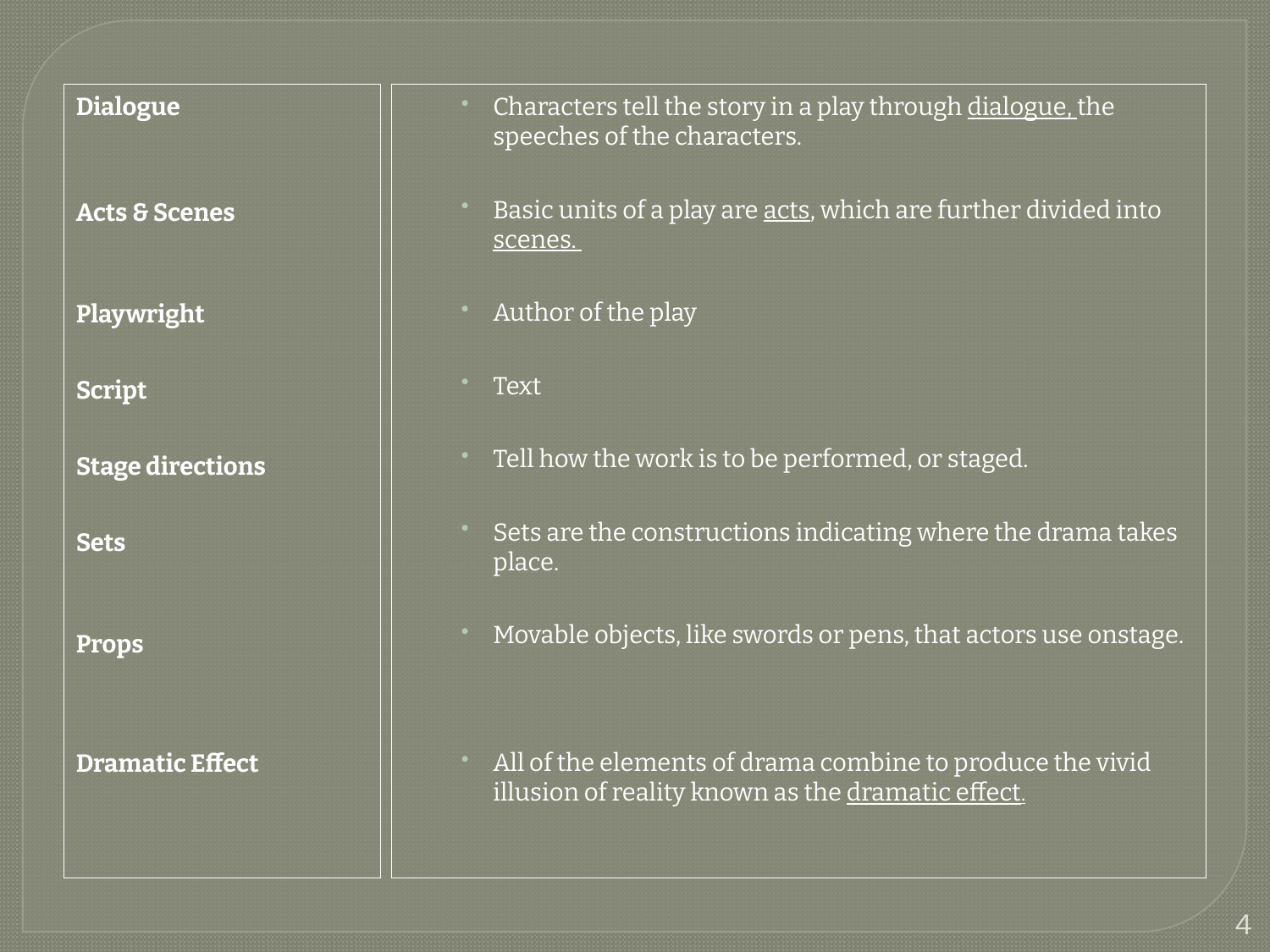

Dialogue

Acts & Scenes

Playwright

Script

Stage directions

Sets

Props

Dramatic Effect
Characters tell the story in a play through dialogue, the speeches of the characters.

Basic units of a play are acts, which are further divided into scenes.

Author of the play

Text

Tell how the work is to be performed, or staged.

Sets are the constructions indicating where the drama takes place.

Movable objects, like swords or pens, that actors use onstage.

All of the elements of drama combine to produce the vivid illusion of reality known as the dramatic effect.
4